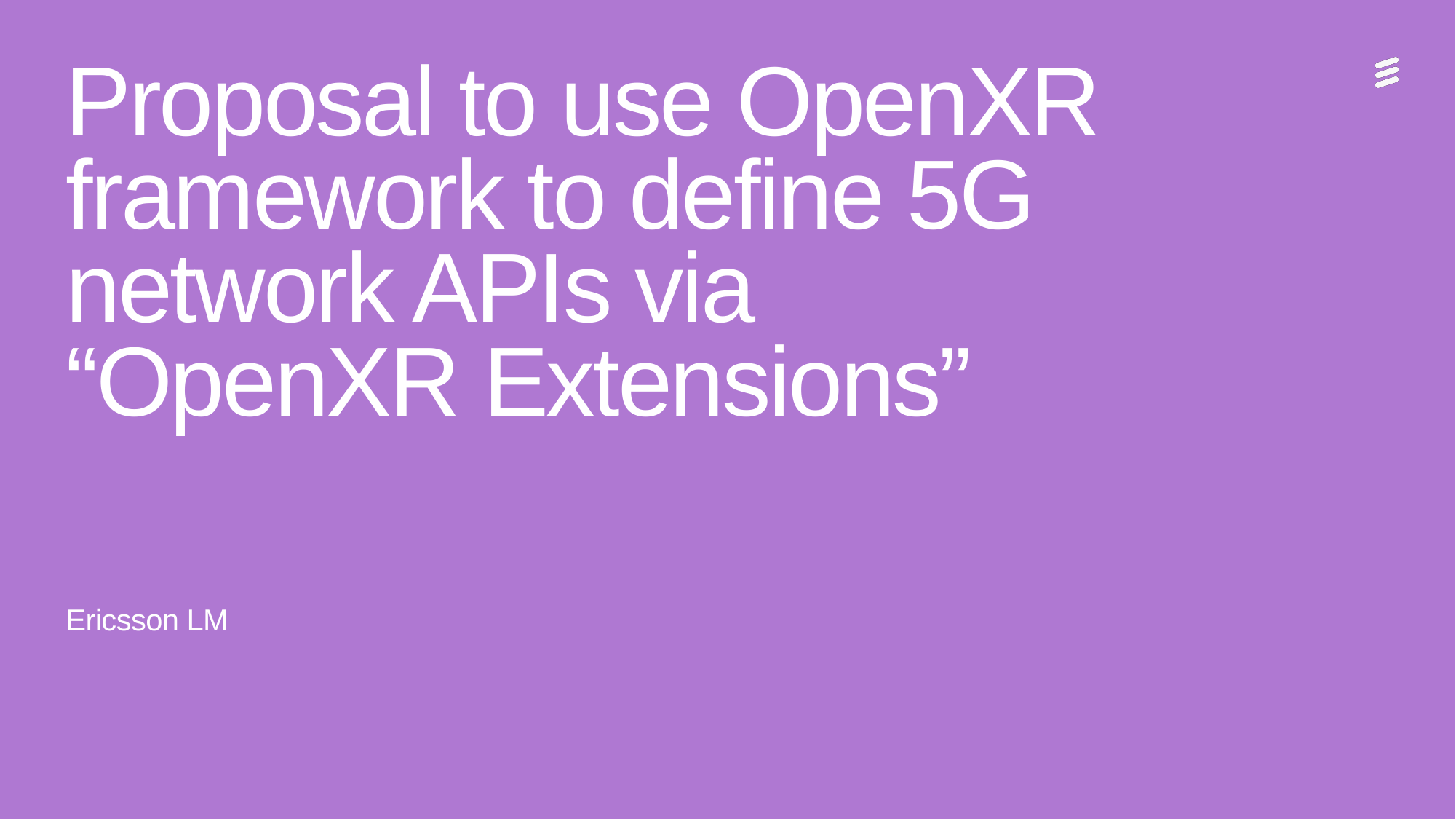

# Proposal to use OpenXR framework to define 5G network APIs via “OpenXR Extensions”
Ericsson LM